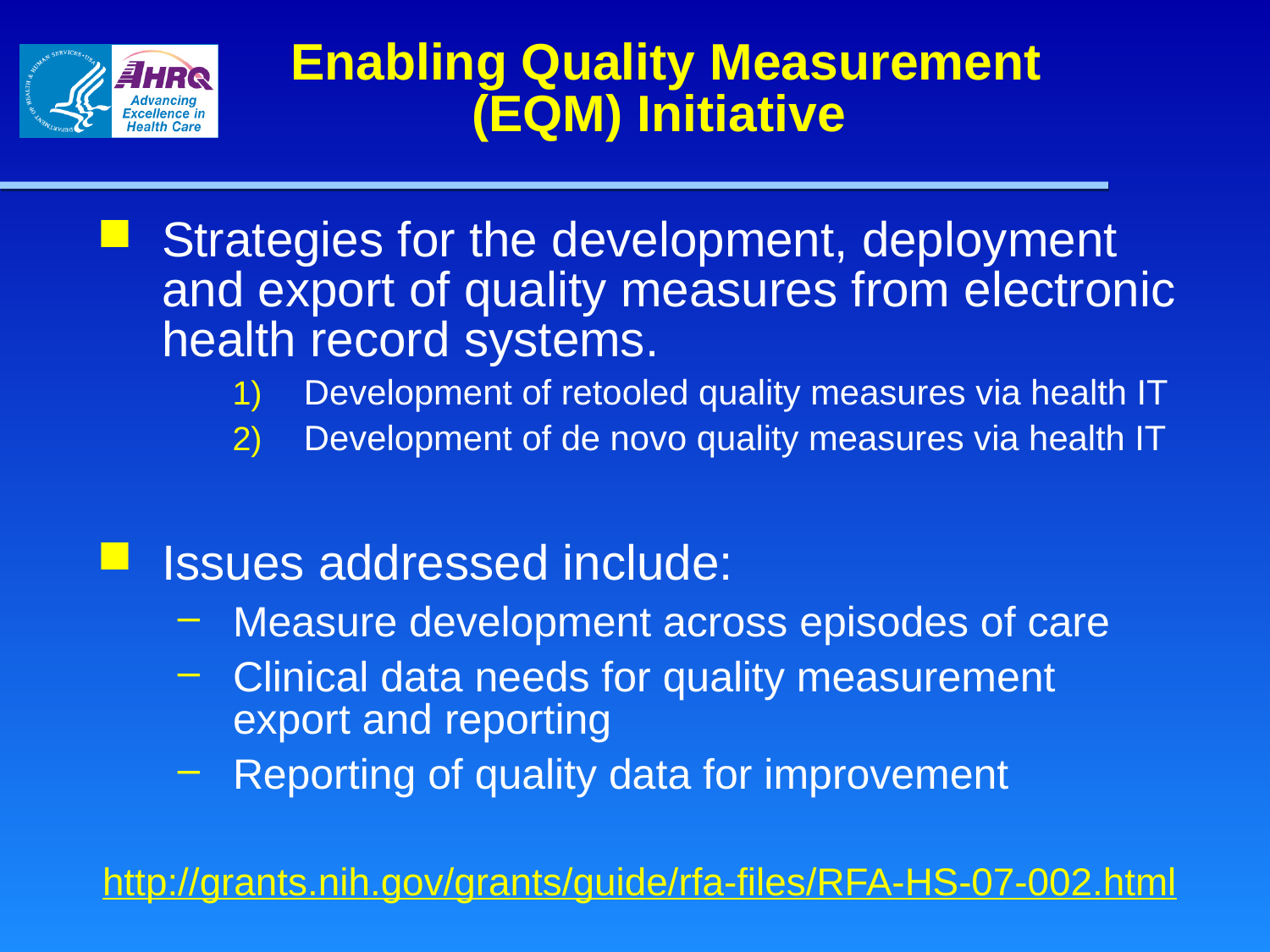

Enabling Quality Measurement (EQM) Initiative
Strategies for the development, deployment and export of quality measures from electronic health record systems.
Development of retooled quality measures via health IT
Development of de novo quality measures via health IT

Issues addressed include:
Measure development across episodes of care
Clinical data needs for quality measurement export and reporting
Reporting of quality data for improvement

http://grants.nih.gov/grants/guide/rfa-files/RFA-HS-07-002.html